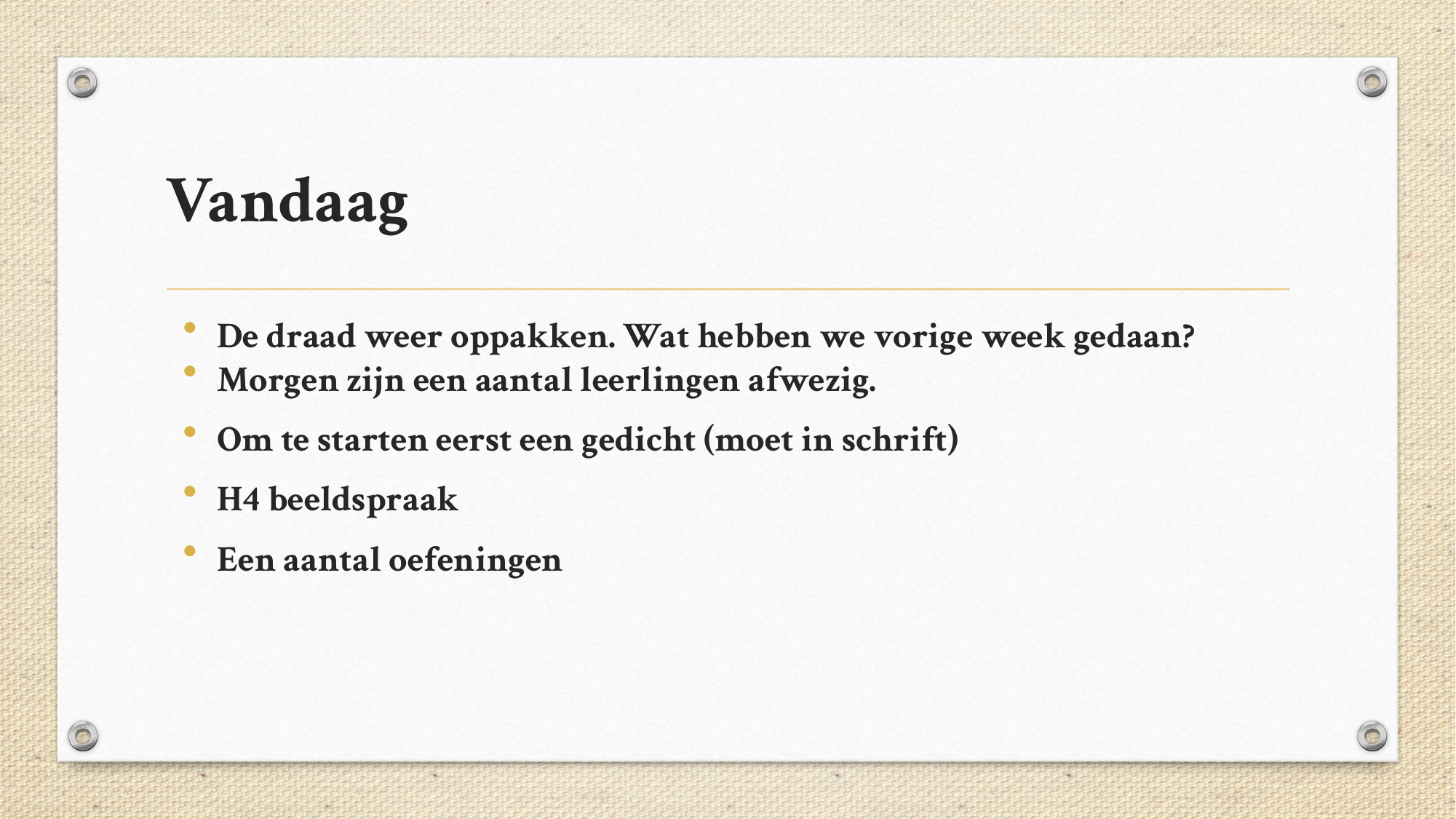

Vandaag
De draad weer oppakken. Wat hebben we vorige week gedaan?
Morgen zijn een aantal leerlingen afwezig.
Om te starten eerst een gedicht (moet in schrift)
H4 beeldspraak
Een aantal oefeningen